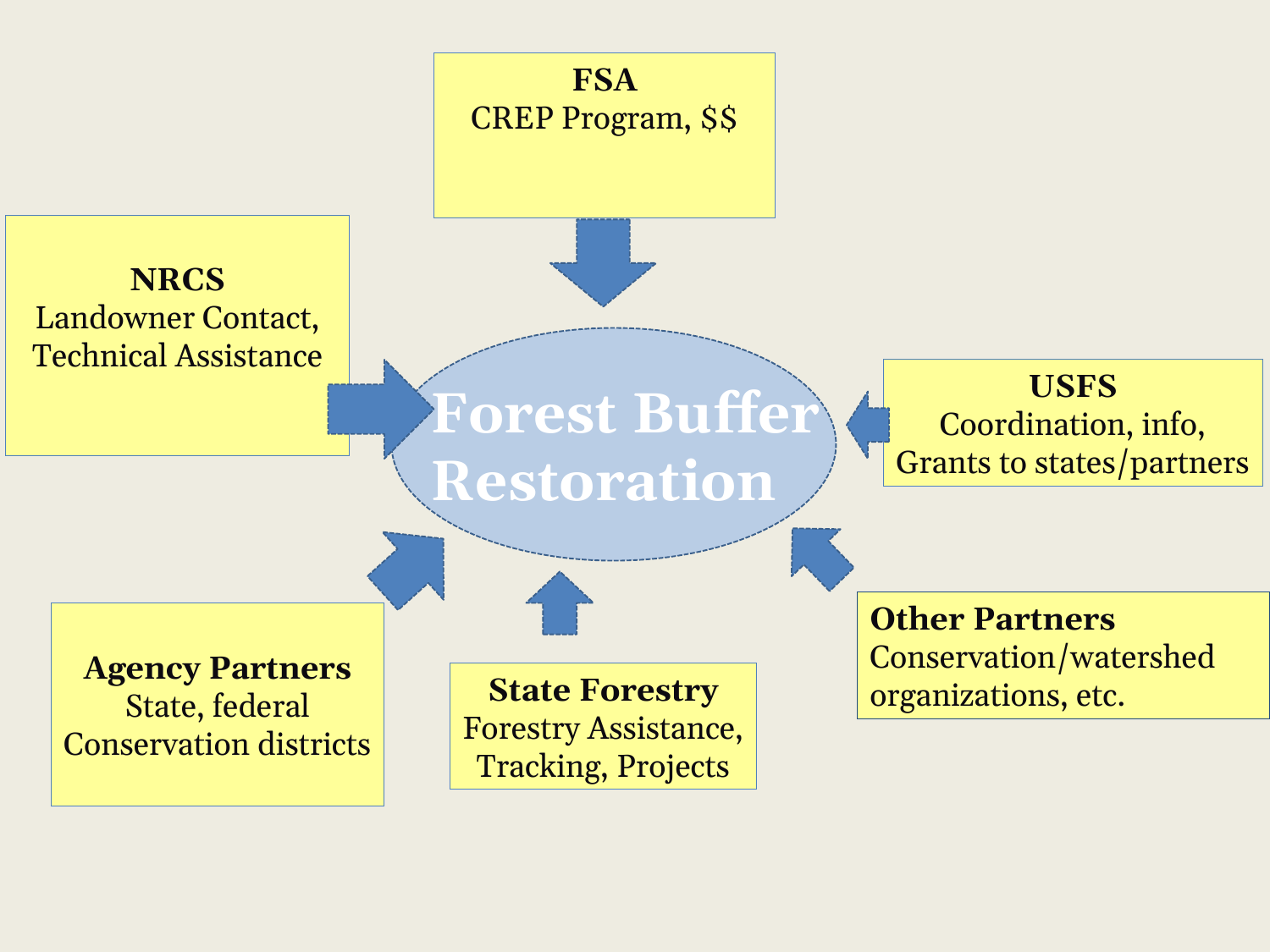

FSA
CREP Program, $$

NRCS
Landowner Contact,
Technical Assistance

USFS
Coordination, info,
Grants to states/partners
Forest Buffer
Restoration

Other Partners
Conservation/watershed organizations, etc.

Agency Partners
State, federal
Conservation districts

State Forestry
Forestry Assistance,
Tracking, Projects